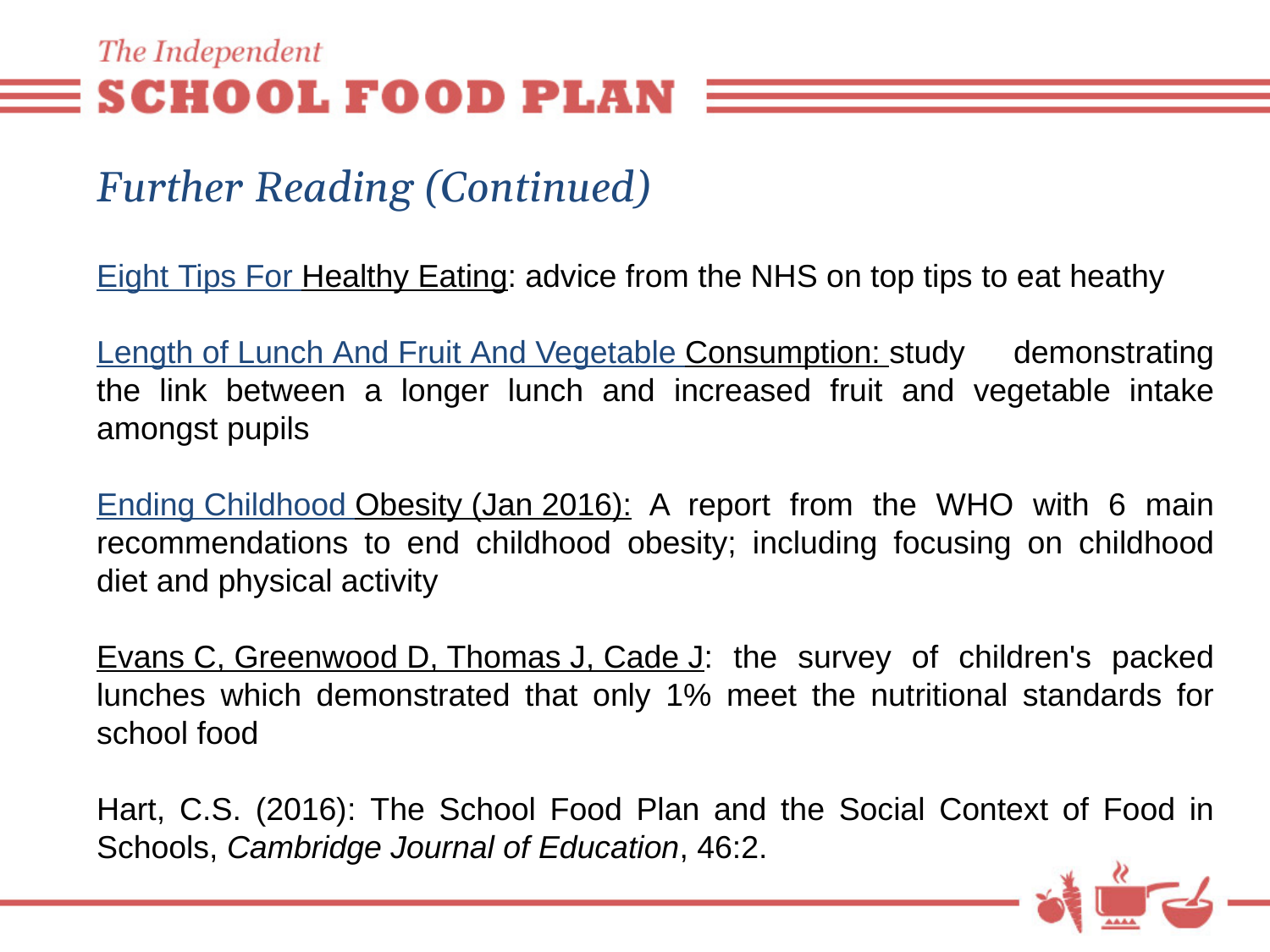

# Further Reading (Continued)
Eight Tips For Healthy Eating: advice from the NHS on top tips to eat heathy

Length of Lunch And Fruit And Vegetable Consumption: study demonstrating the link between a longer lunch and increased fruit and vegetable intake amongst pupils

Ending Childhood Obesity (Jan 2016): A report from the WHO with 6 main recommendations to end childhood obesity; including focusing on childhood diet and physical activity

Evans C, Greenwood D, Thomas J, Cade J: the survey of children's packed lunches which demonstrated that only 1% meet the nutritional standards for school food

Hart, C.S. (2016): The School Food Plan and the Social Context of Food in Schools, Cambridge Journal of Education, 46:2.